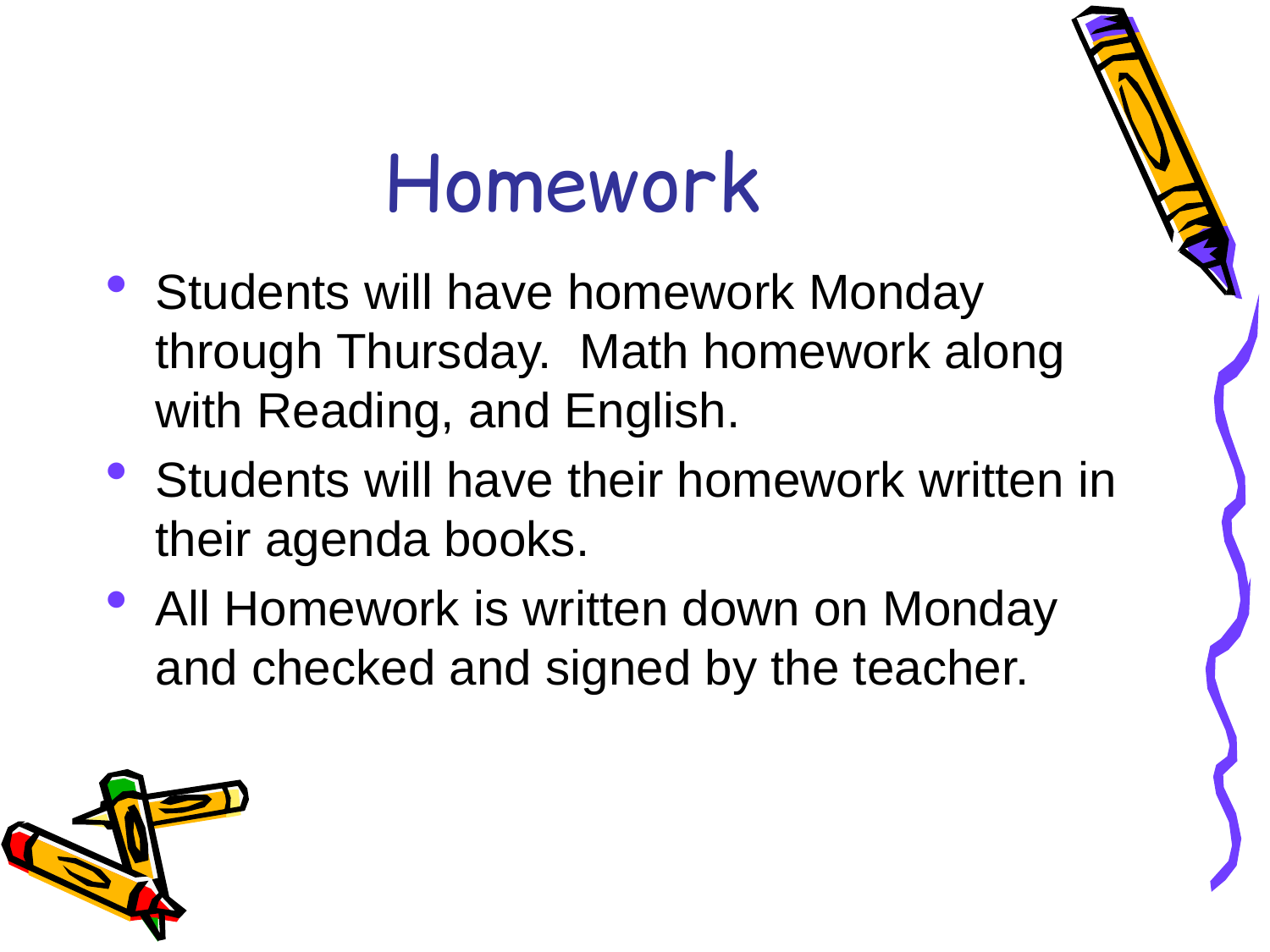

# Homework
Students will have homework Monday through Thursday.  Math homework along with Reading, and English.
Students will have their homework written in their agenda books.
All Homework is written down on Monday and checked and signed by the teacher.